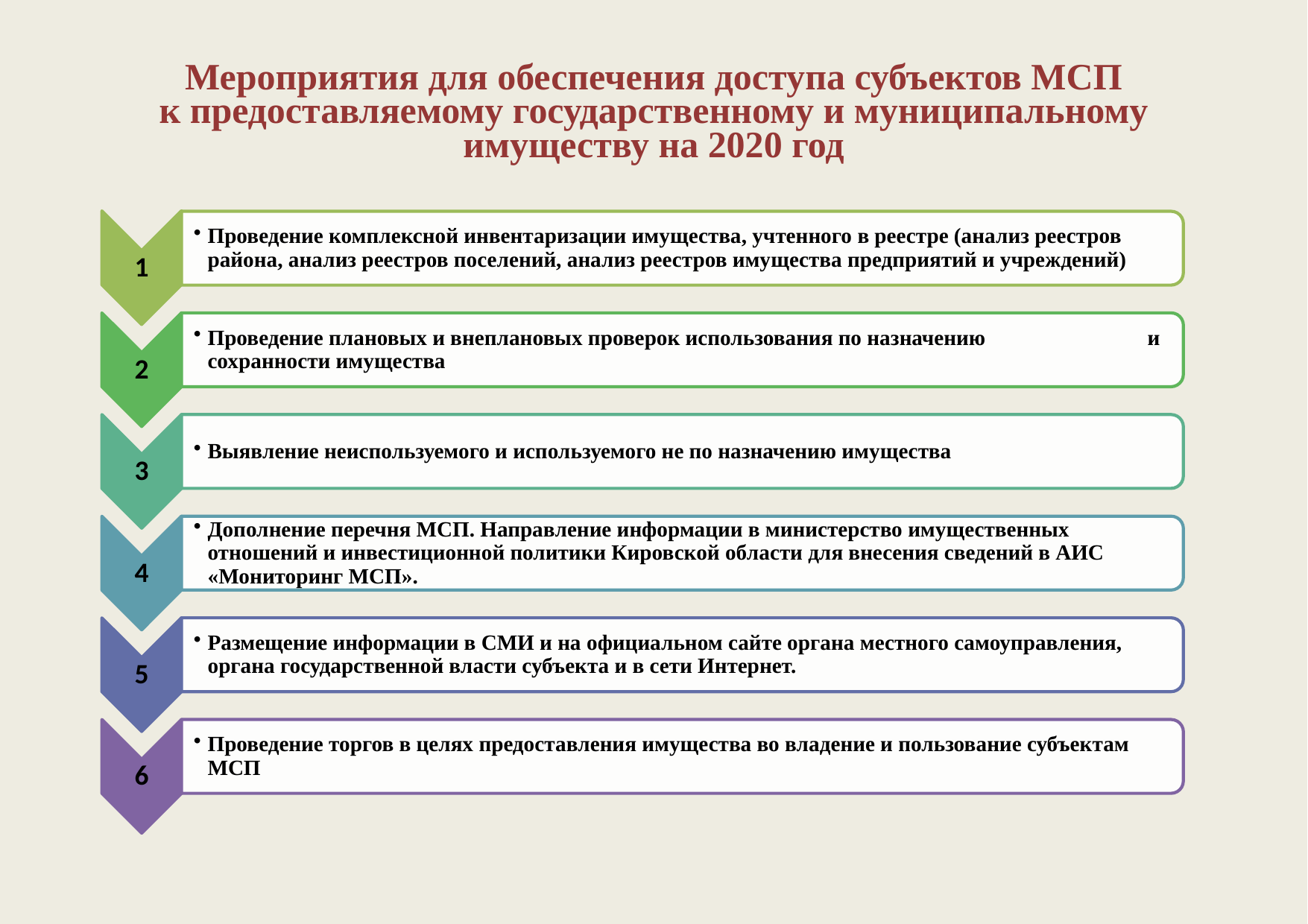

# Мероприятия для обеспечения доступа субъектов МСП к предоставляемому государственному и муниципальному имуществу на 2020 год
1
Проведение комплексной инвентаризации имущества, учтенного в реестре (анализ реестров района, анализ реестров поселений, анализ реестров имущества предприятий и учреждений)
2
Проведение плановых и внеплановых проверок использования по назначению                              и сохранности имущества
3
Выявление неиспользуемого и используемого не по назначению имущества
4
Дополнение перечня МСП. Направление информации в министерство имущественных отношений и инвестиционной политики Кировской области для внесения сведений в АИС «Мониторинг МСП».
5
Размещение информации в СМИ и на официальном сайте органа местного самоуправления, органа государственной власти субъекта и в сети Интернет.
6
Проведение торгов в целях предоставления имущества во владение и пользование субъектам МСП